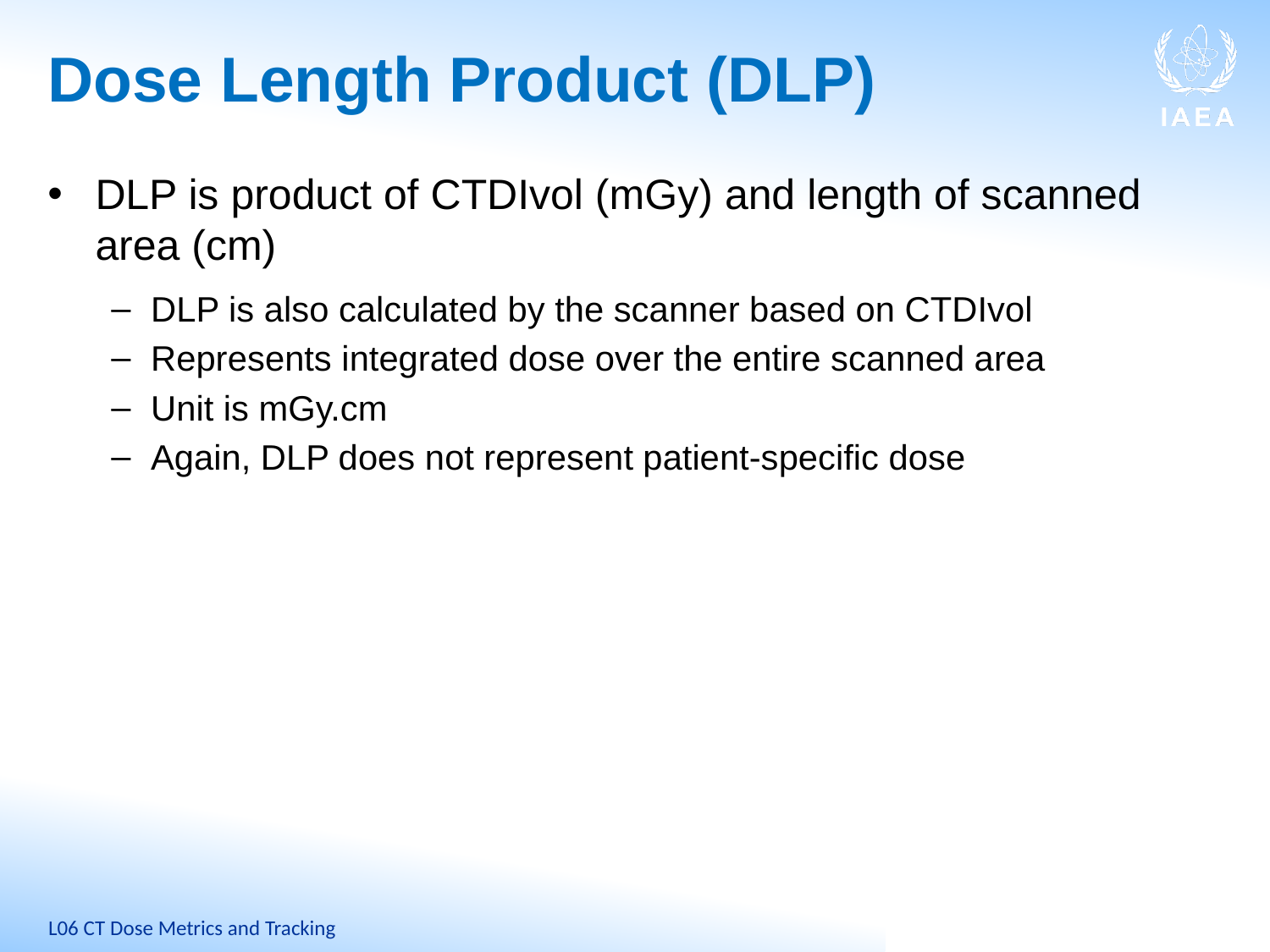

# Dose Length Product (DLP)
DLP is product of CTDIvol (mGy) and length of scanned area (cm)
DLP is also calculated by the scanner based on CTDIvol
Represents integrated dose over the entire scanned area
Unit is mGy.cm
Again, DLP does not represent patient-specific dose